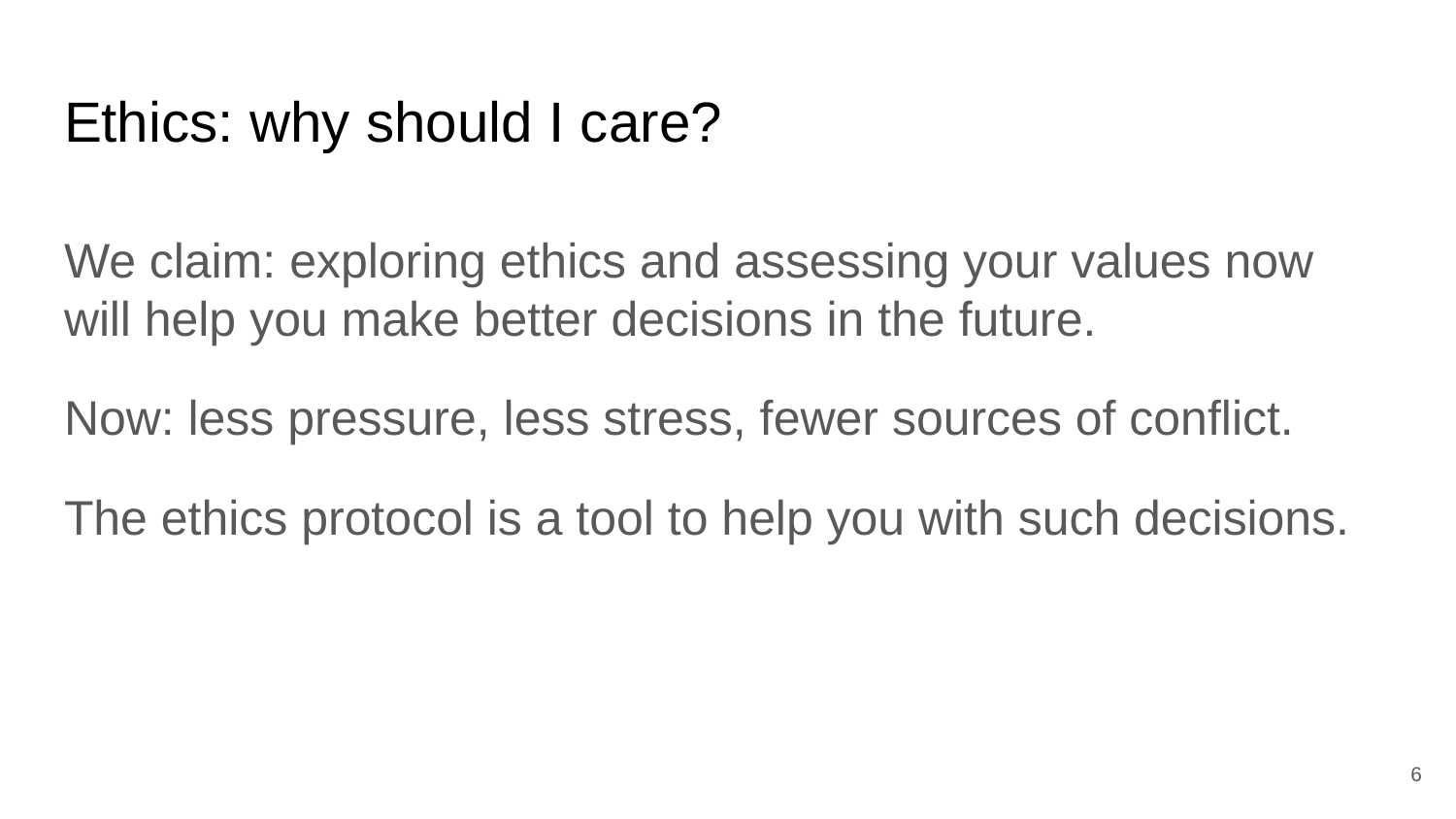

# Ethics: why should I care?
We claim: exploring ethics and assessing your values now will help you make better decisions in the future.
Now: less pressure, less stress, fewer sources of conflict.
The ethics protocol is a tool to help you with such decisions.

6